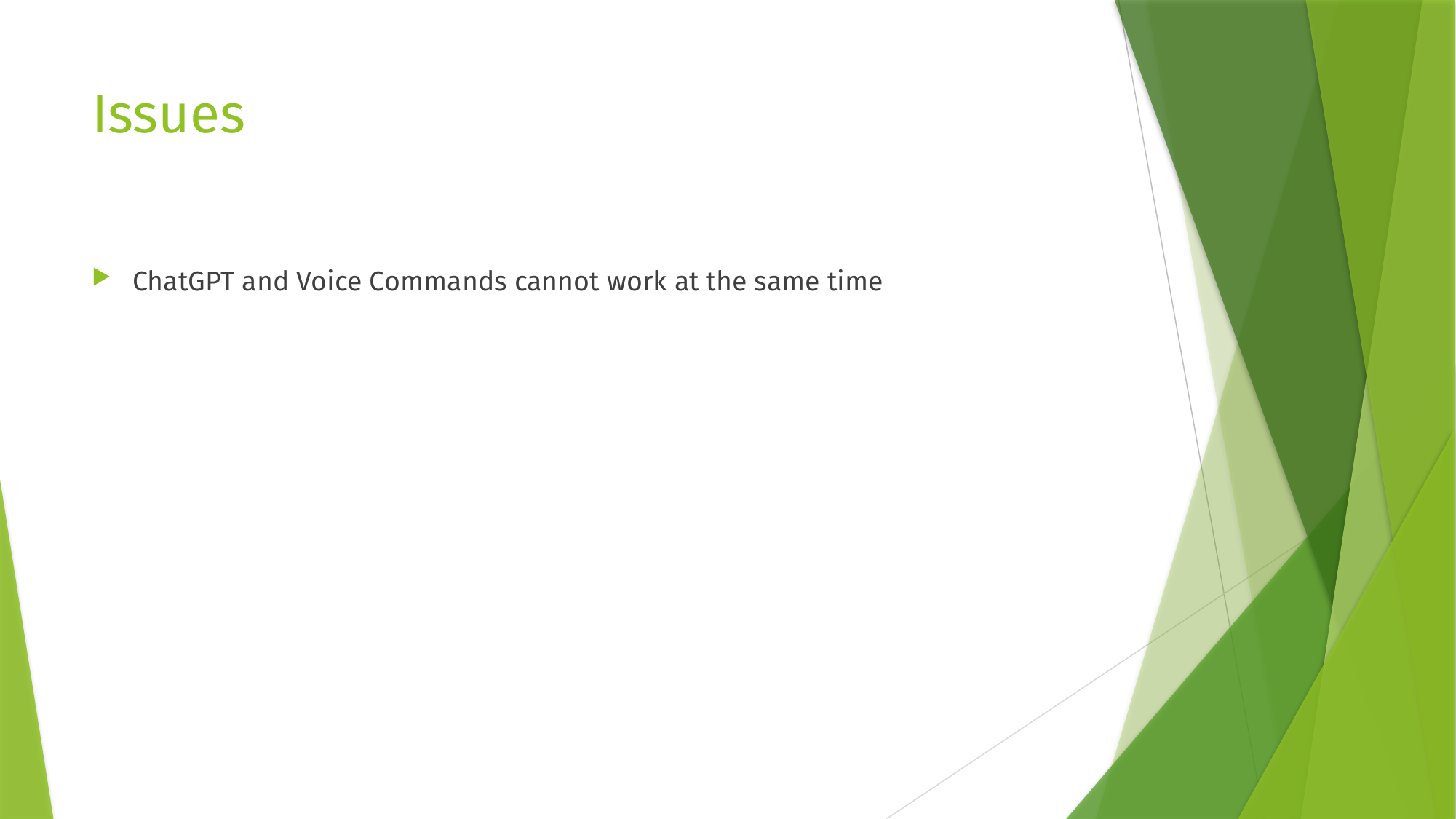

# Issues
ChatGPT and Voice Commands cannot work at the same time